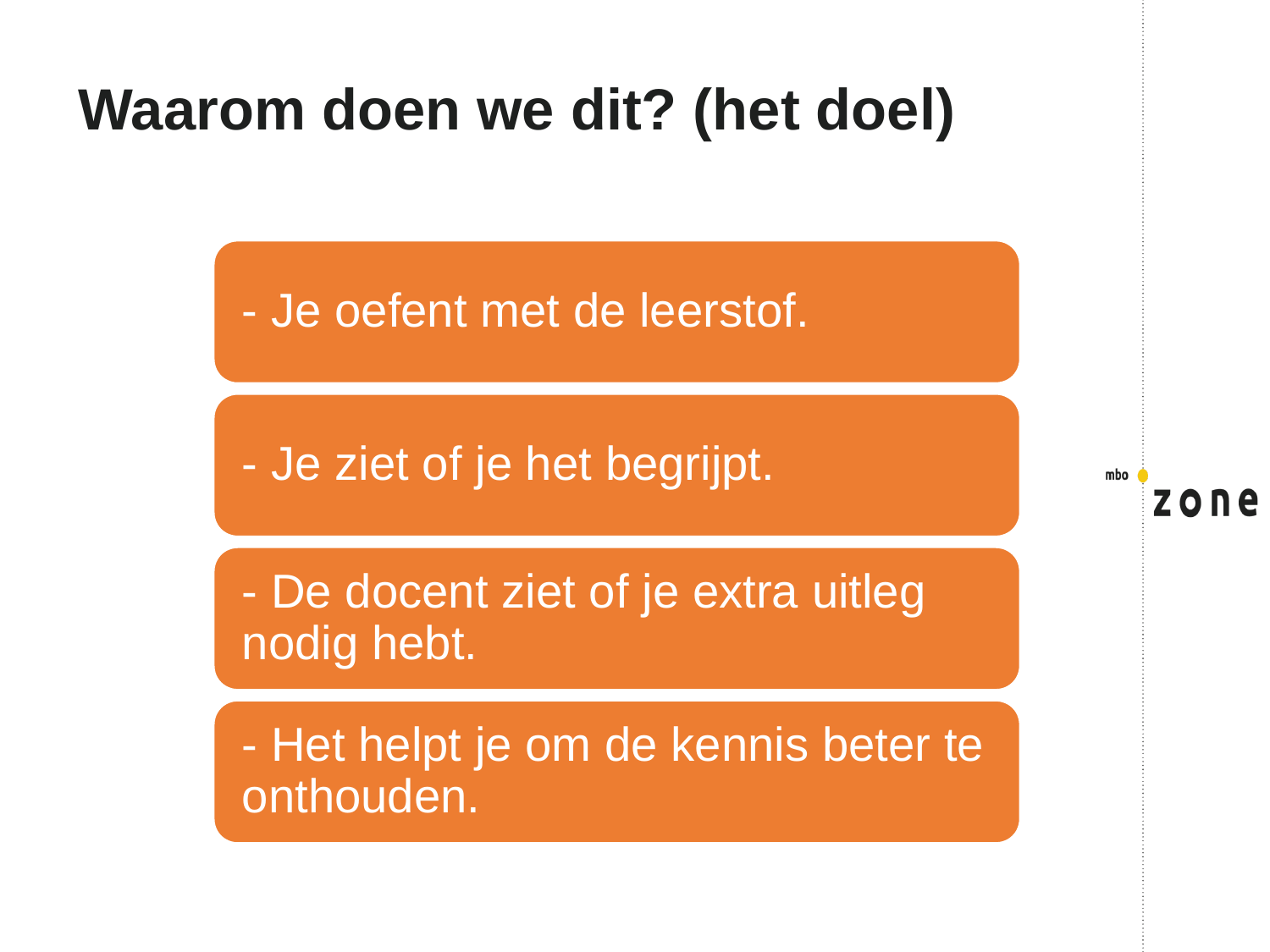

# Waarom doen we dit? (het doel)
- Je oefent met de leerstof.
- Je ziet of je het begrijpt.
- De docent ziet of je extra uitleg nodig hebt.
- Het helpt je om de kennis beter te onthouden.